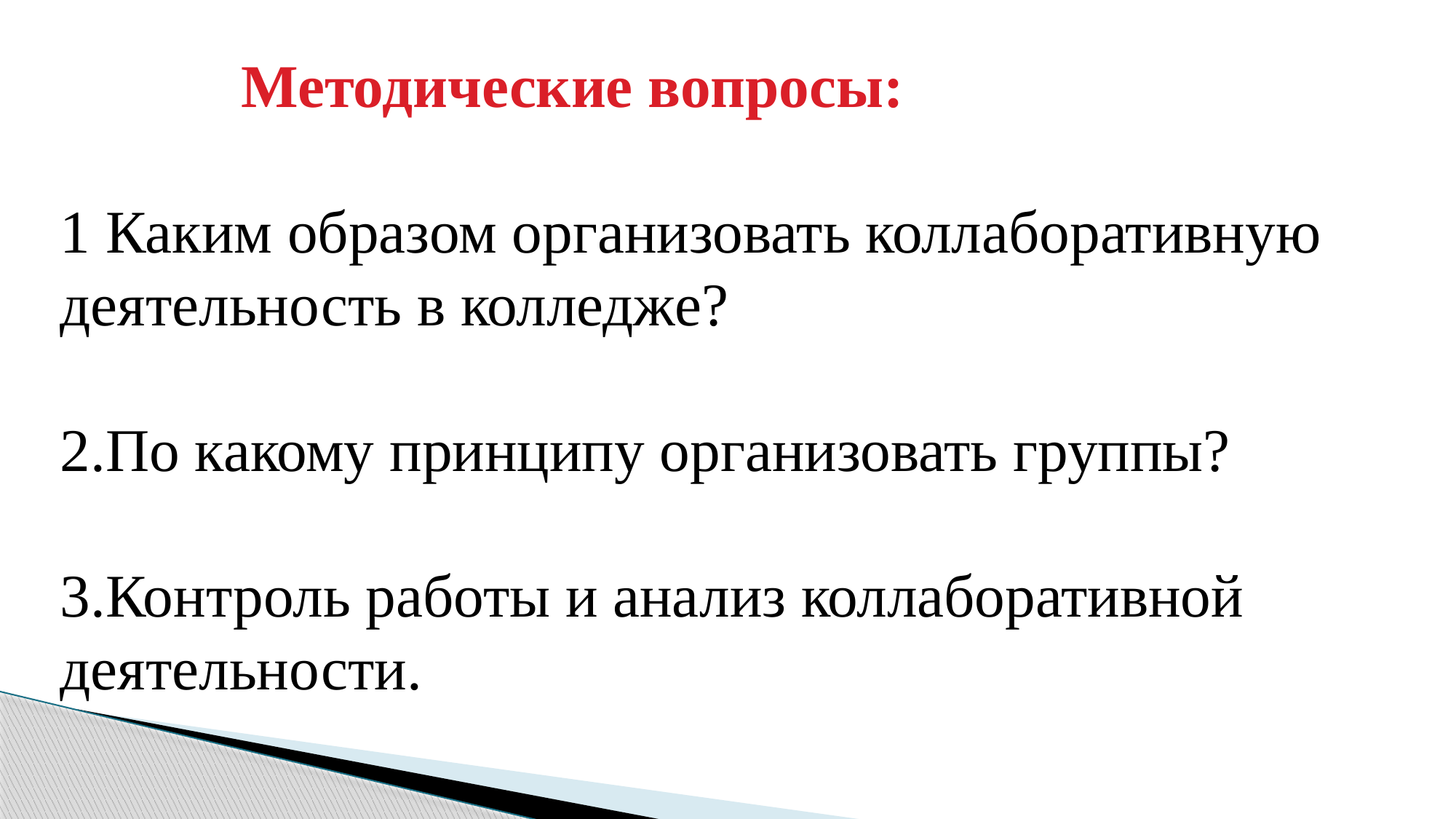

Методические вопросы:

1 Каким образом организовать коллаборативную деятельность в колледже?

2.По какому принципу организовать группы?

3.Контроль работы и анализ коллаборативной деятельности.